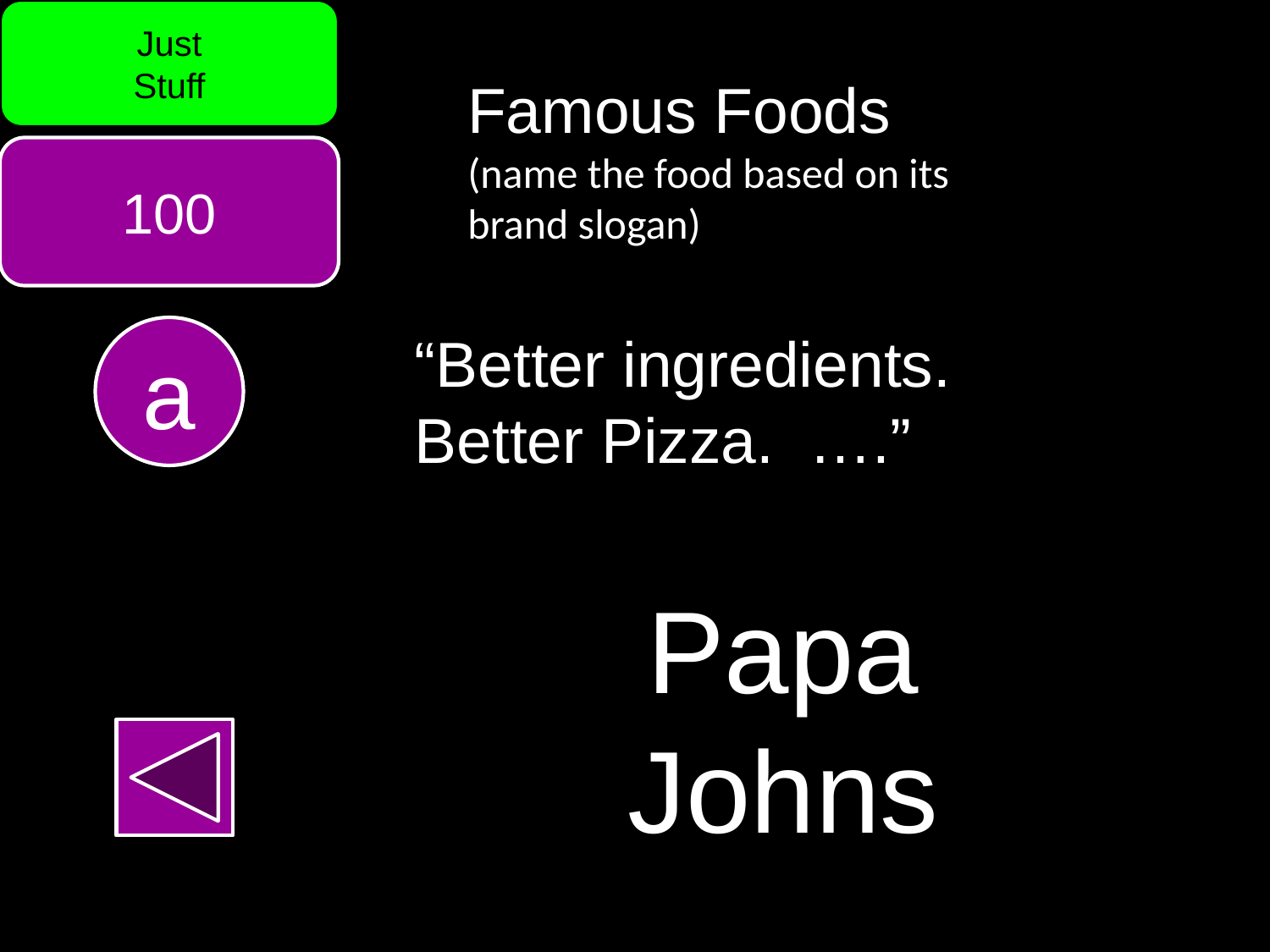

Just
Stuff
Famous Foods
(name the food based on its
brand slogan)
100
a
“Better ingredients.
Better Pizza.  ….”
Papa
Johns